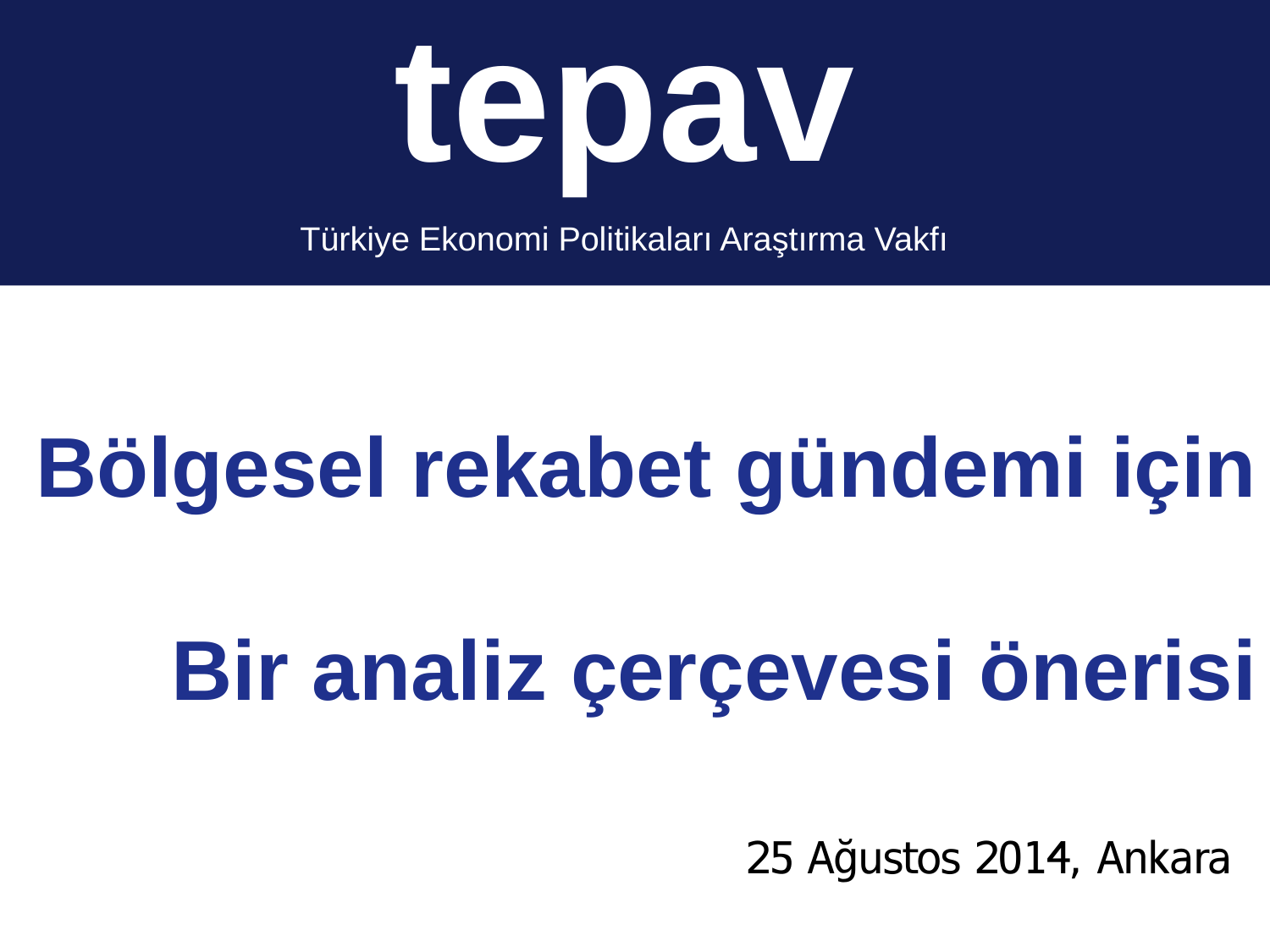

tepav
Türkiye Ekonomi Politikaları Araştırma Vakfı
# Bölgesel rekabet gündemi için Bir analiz çerçevesi önerisi

25 Ağustos 2014, Ankara